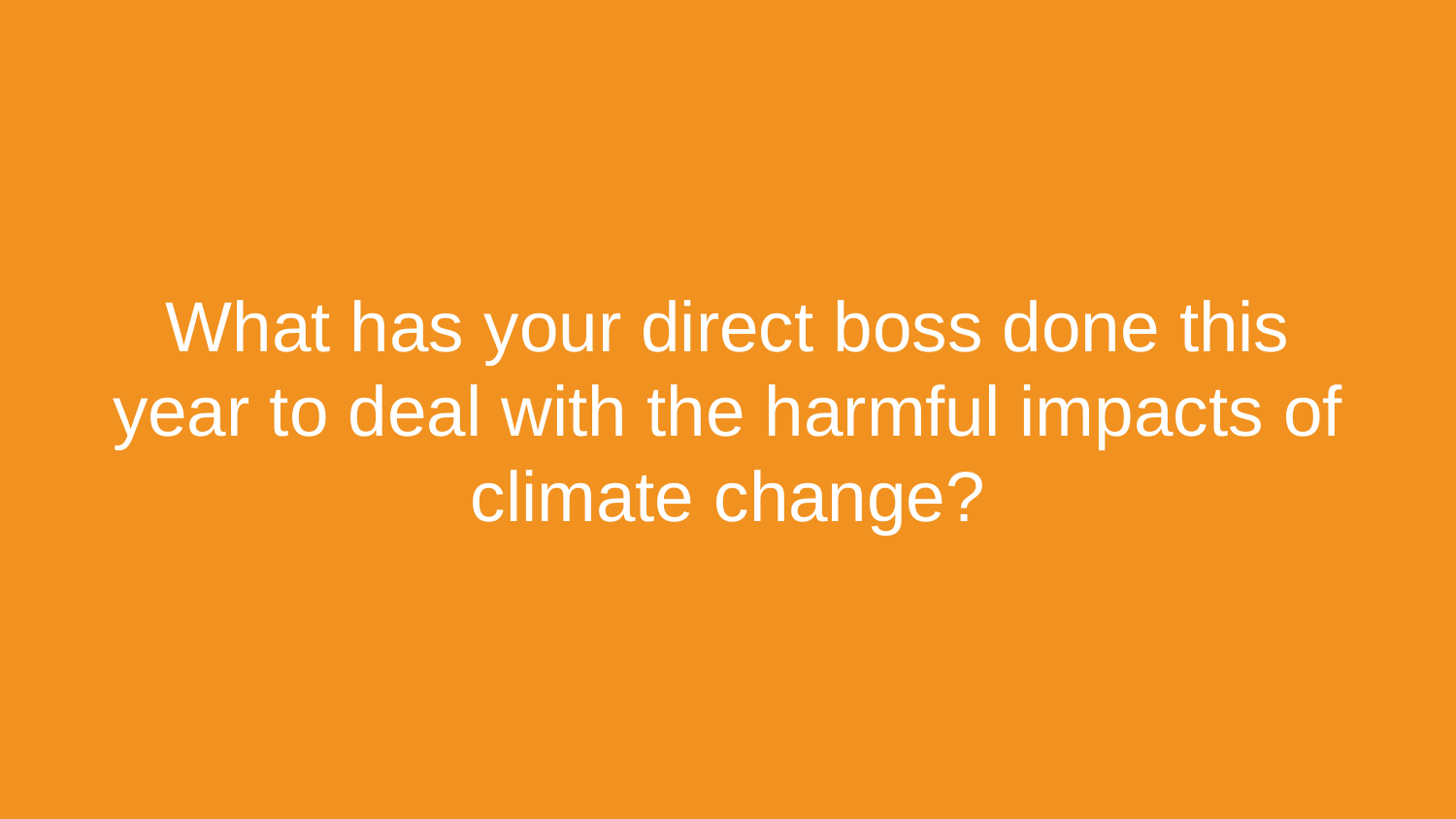

What has your direct boss done this year to deal with the harmful impacts of climate change?